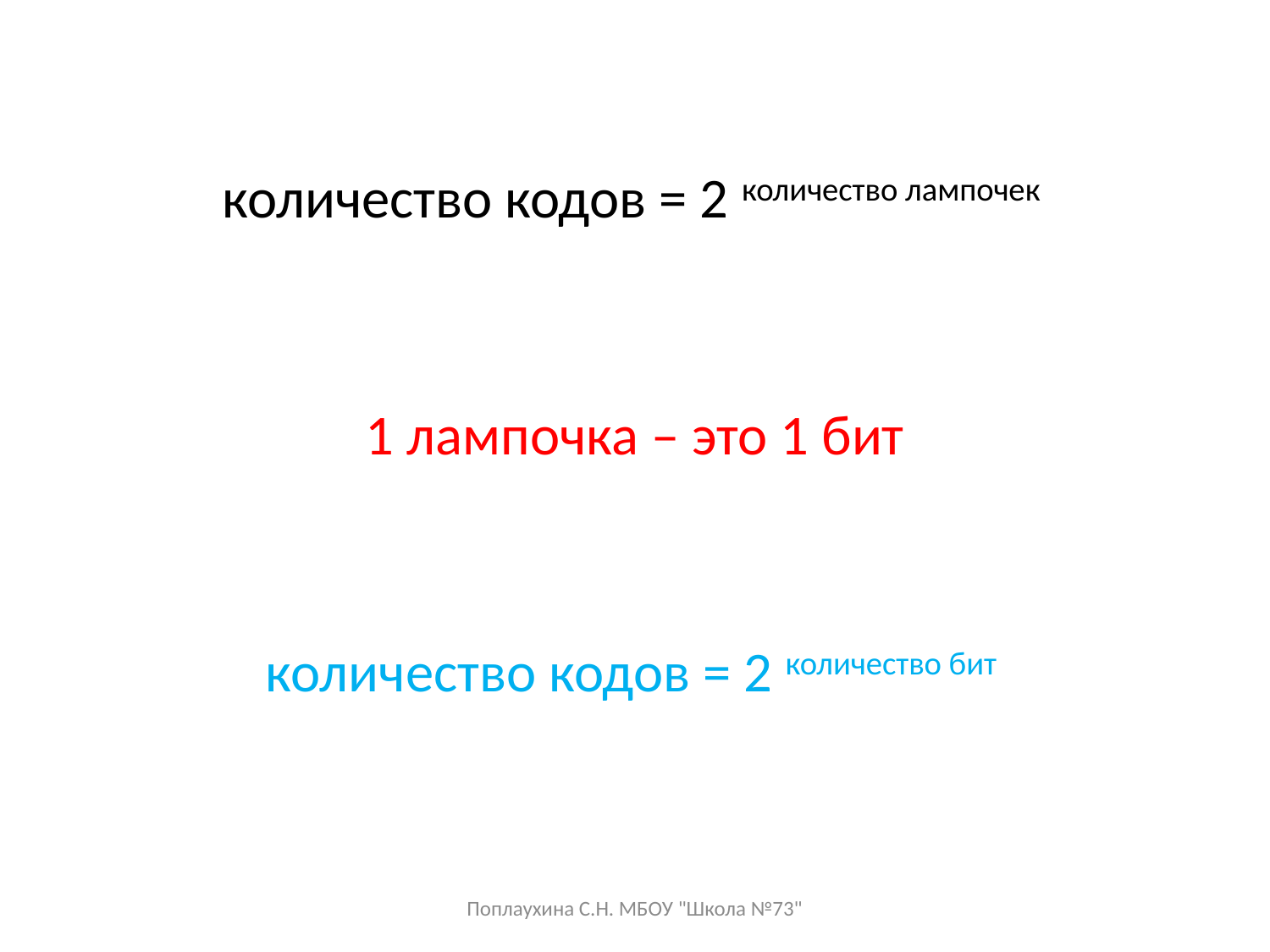

количество кодов = 2 количество лампочек

1 лампочка – это 1 бит

количество кодов = 2 количество бит
Поплаухина С.Н. МБОУ "Школа №73"